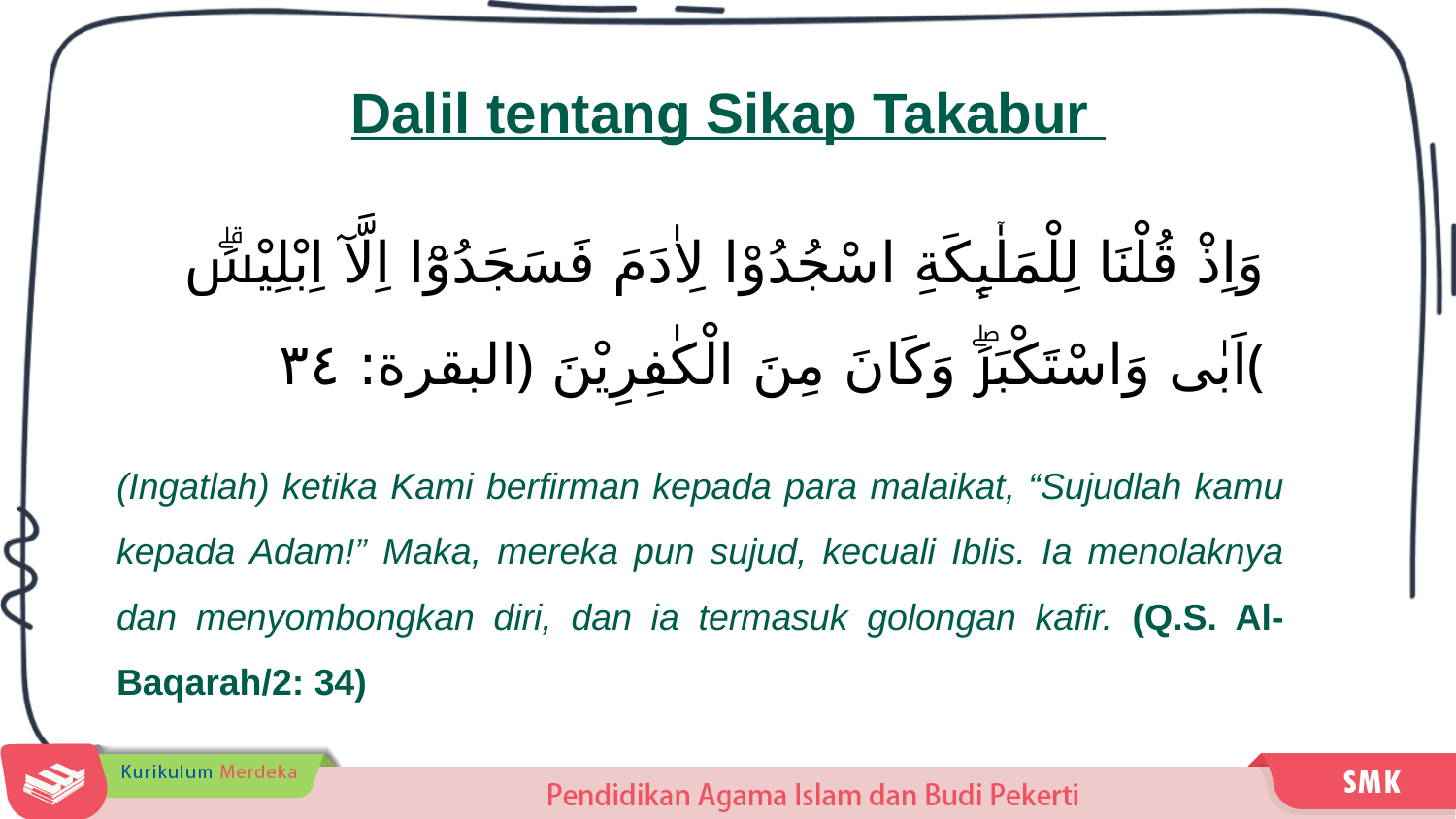

Dalil tentang Sikap Takabur
وَاِذْ قُلْنَا لِلْمَلٰۤىِٕكَةِ اسْجُدُوْا لِاٰدَمَ فَسَجَدُوْٓا اِلَّآ اِبْلِيْسَۗ  اَبٰى وَاسْتَكْبَرَۖ وَكَانَ مِنَ الْكٰفِرِيْنَ ﴿البقرة: ٣٤﴾
(Ingatlah) ketika Kami berfirman kepada para malaikat, “Sujudlah kamu kepada Adam!” Maka, mereka pun sujud, kecuali Iblis. Ia menolaknya dan menyombongkan diri, dan ia termasuk golongan kafir. (Q.S. Al-Baqarah/2: 34)